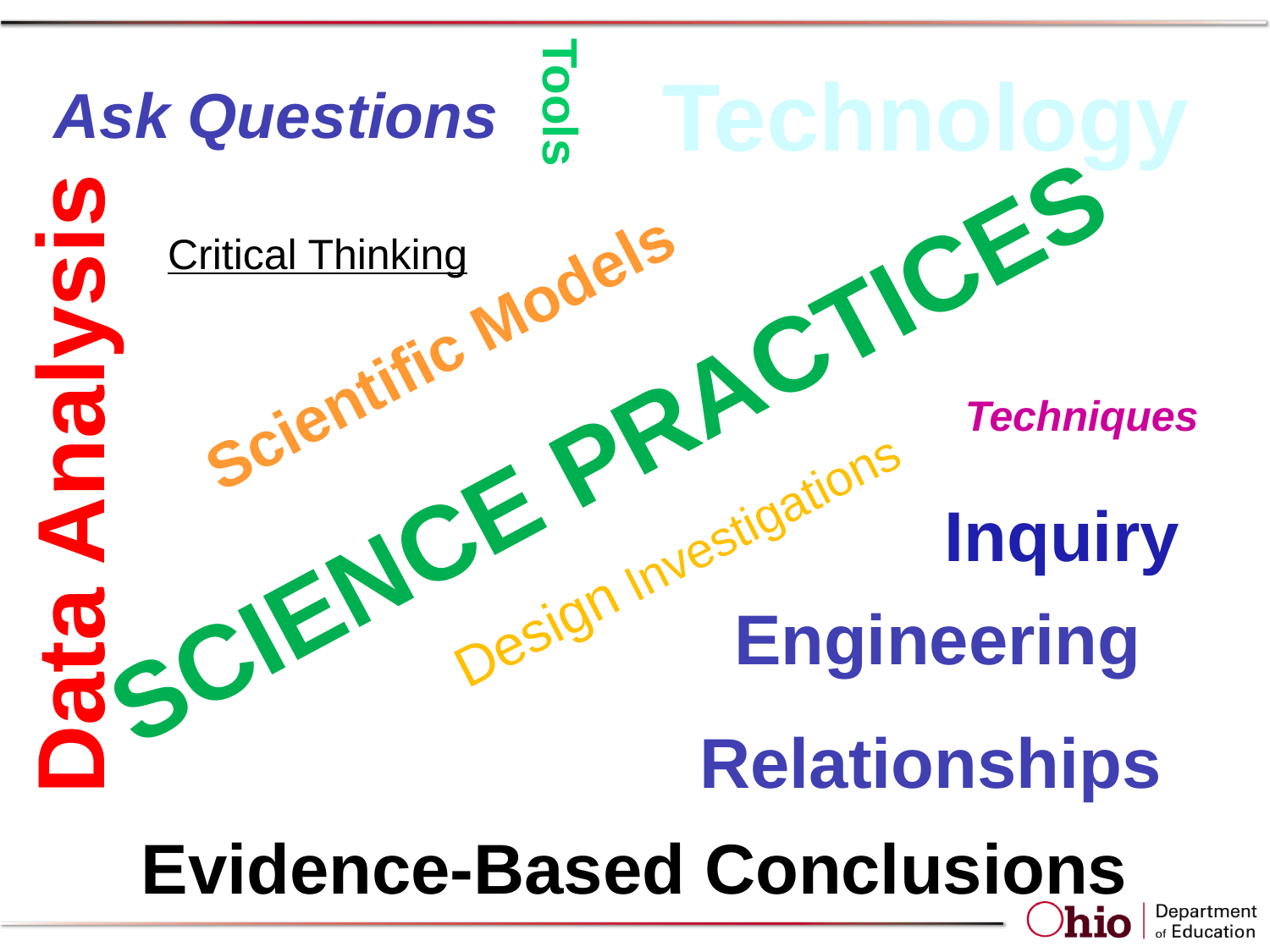

Technology
Ask Questions
Tools
Critical Thinking
Scientific Models
Science Practices
Techniques
Data Analysis
Inquiry
Design Investigations
Engineering
Relationships
Evidence-Based Conclusions